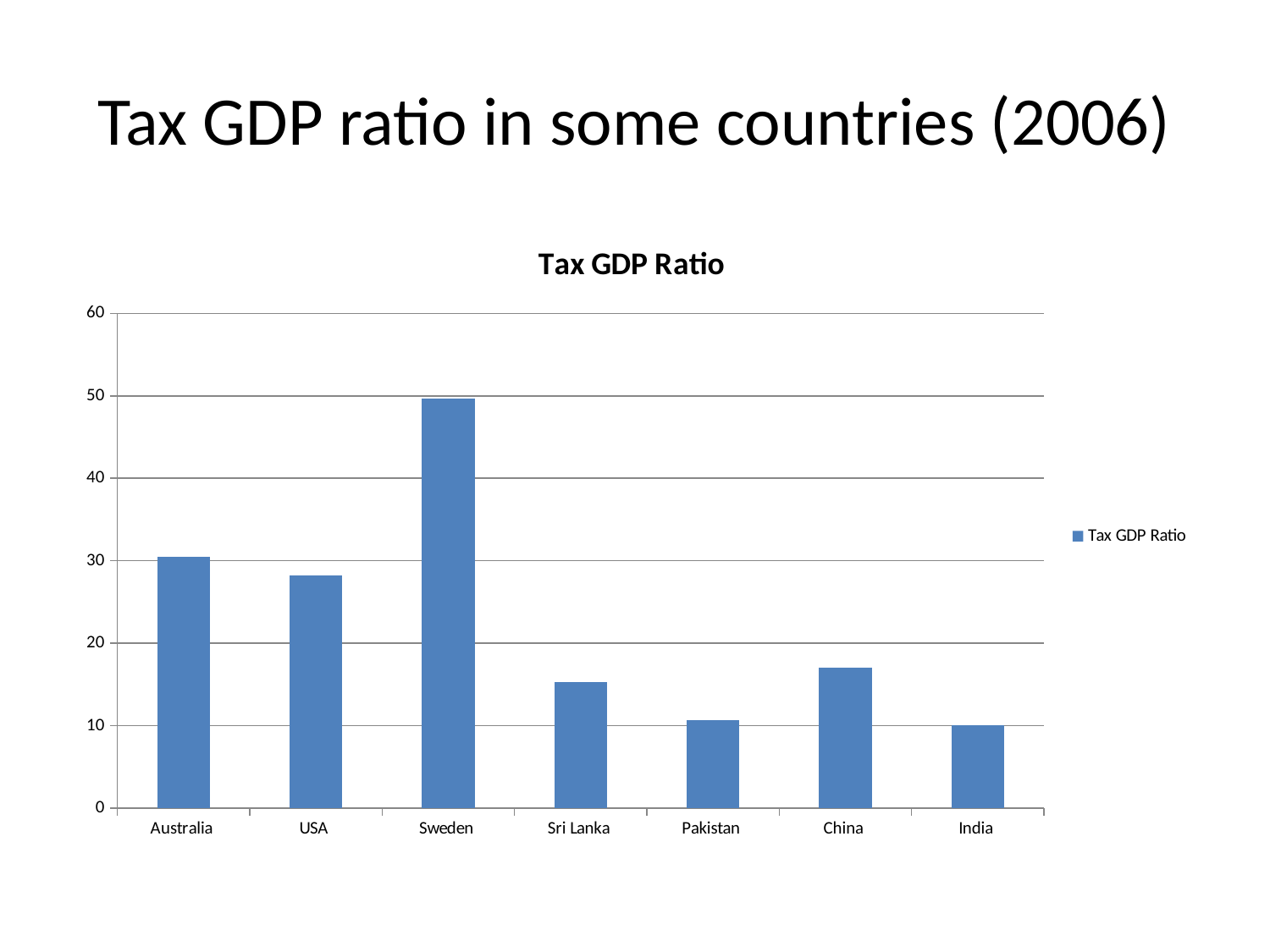

# Tax GDP ratio in some countries (2006)

### Chart:

| Category | Tax GDP Ratio  |
|---|---|
| Australia  | 30.5 |
| USA  | 28.2 |
| Sweden  | 49.7 |
| Sri Lanka  | 15.3 |
| Pakistan  | 10.7 |
| China  | 17.0 |
| India  | 10.0 |